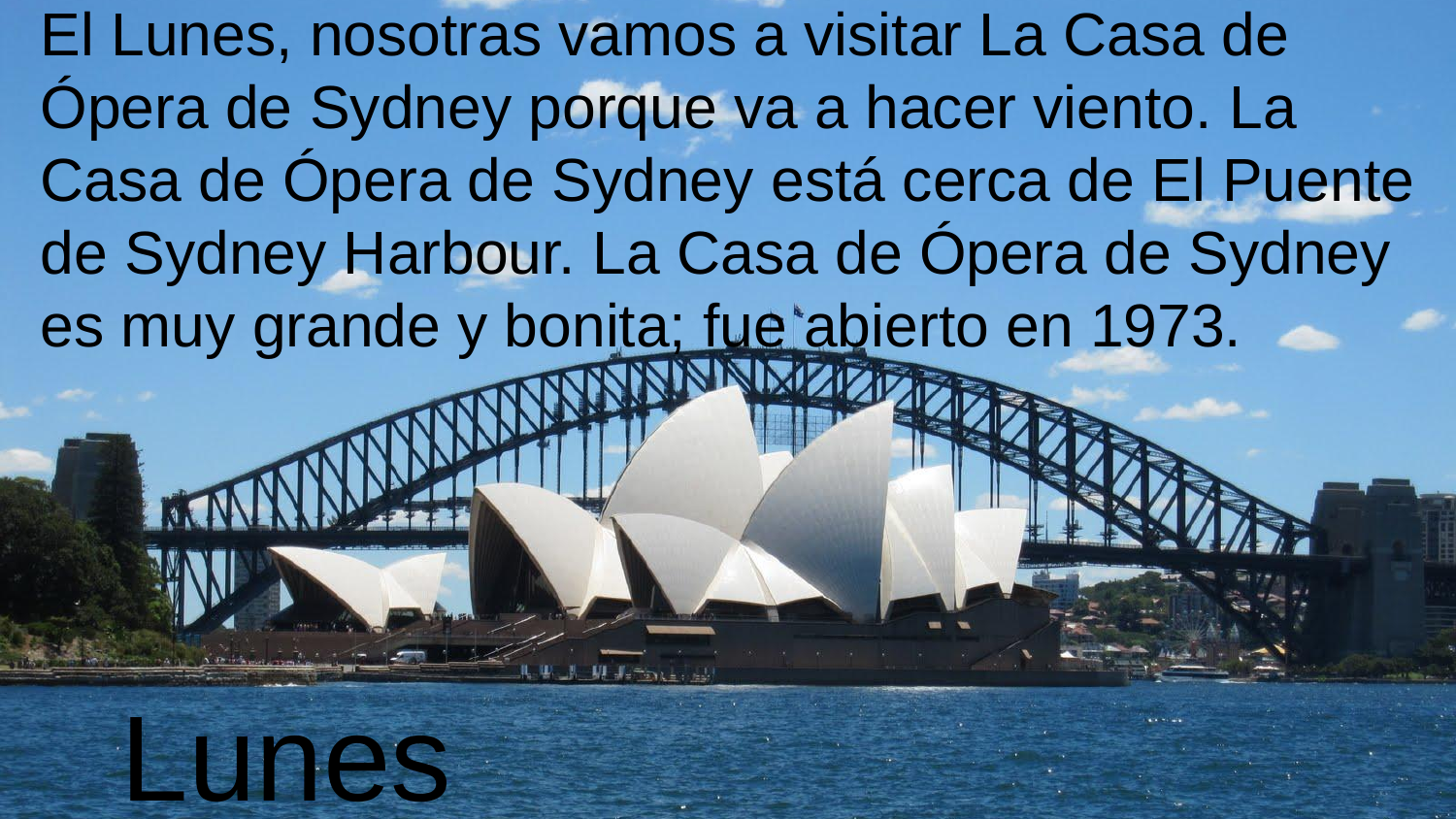

El Lunes, nosotras vamos a visitar La Casa de Ópera de Sydney porque va a hacer viento. La Casa de Ópera de Sydney está cerca de El Puente de Sydney Harbour. La Casa de Ópera de Sydney es muy grande y bonita; fue abierto en 1973.

# Lunes (Monday)
Lunes (Monday)